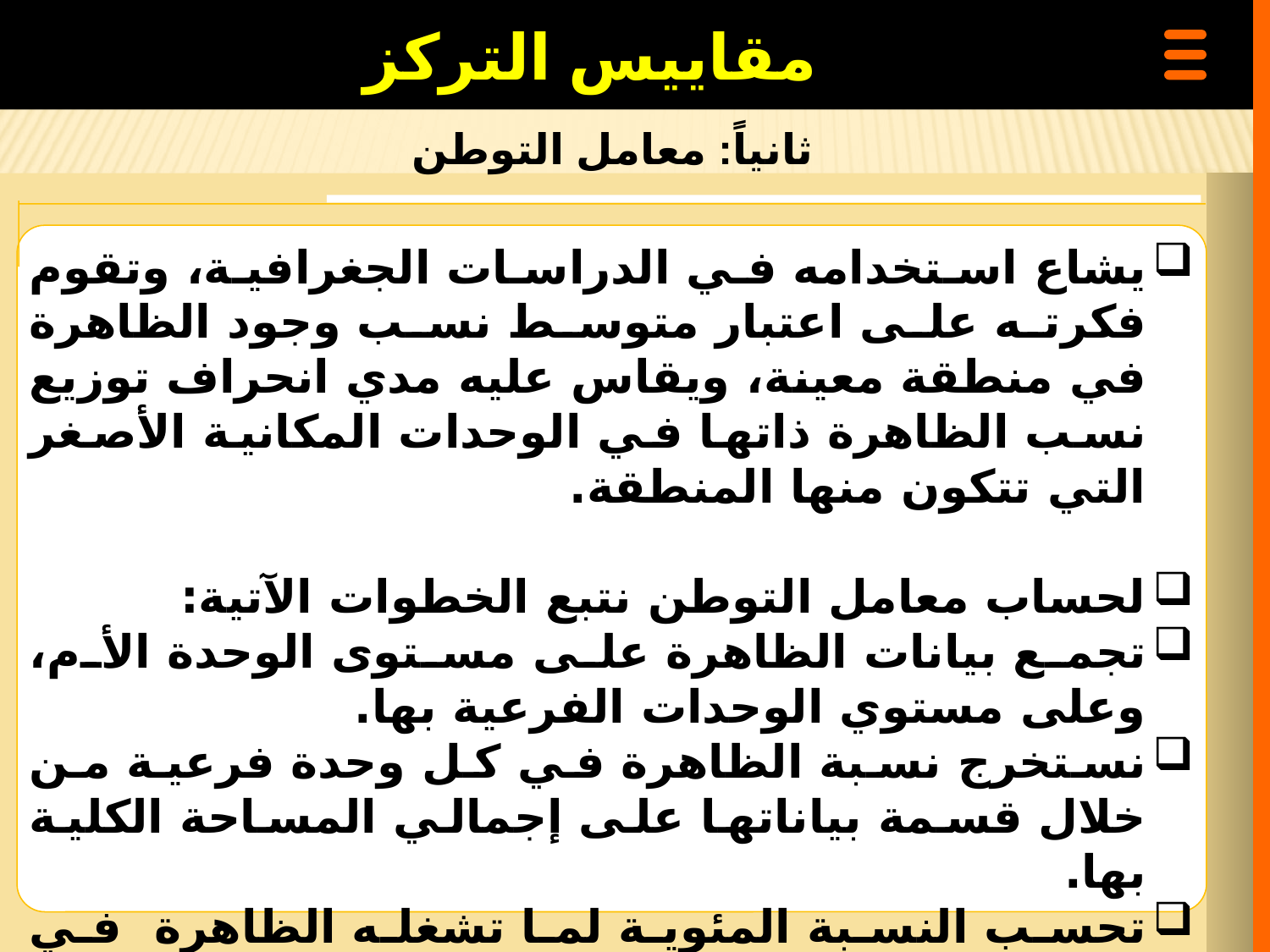

مقاييس التركز

ثانياً: معامل التوطن

يشاع استخدامه في الدراسات الجغرافية، وتقوم فكرته على اعتبار متوسط نسب وجود الظاهرة في منطقة معينة، ويقاس عليه مدي انحراف توزيع نسب الظاهرة ذاتها في الوحدات المكانية الأصغر التي تتكون منها المنطقة.

لحساب معامل التوطن نتبع الخطوات الآتية:
تجمع بيانات الظاهرة على مستوى الوحدة الأم، وعلى مستوي الوحدات الفرعية بها.
نستخرج نسبة الظاهرة في كل وحدة فرعية من خلال قسمة بياناتها على إجمالي المساحة الكلية بها.
تحسب النسبة المئوية لما تشغله الظاهرة  في الوحدة الأم من إجمالي المساحة الكلية.
حاصل قسمة النسبتين ينتج معامل التوطن